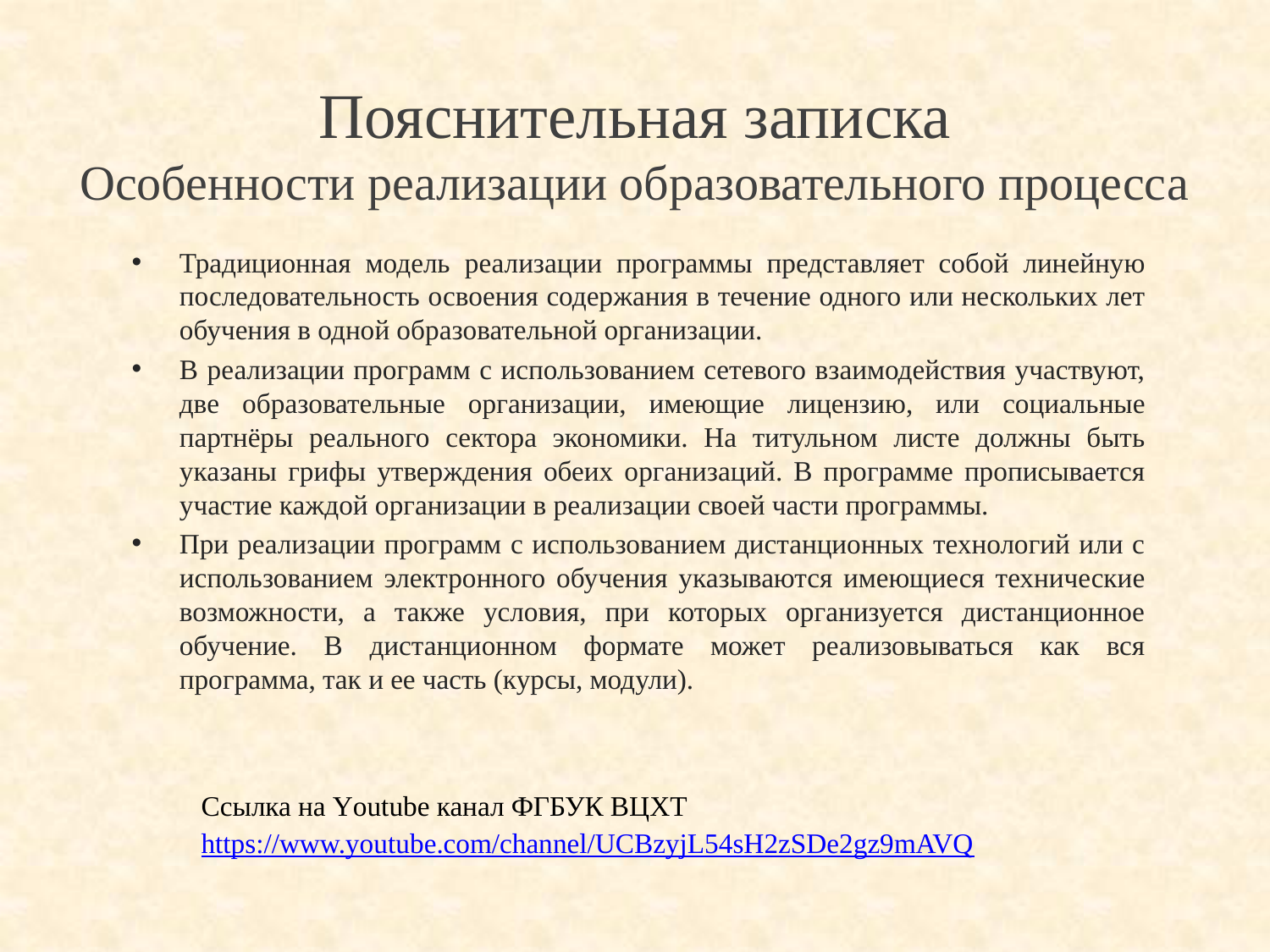

# Пояснительная записка Особенности реализации образовательного процесса
Традиционная модель реализации программы представляет собой линейную последовательность освоения содержания в течение одного или нескольких лет обучения в одной образовательной организации.
В реализации программ с использованием сетевого взаимодействия участвуют, две образовательные организации, имеющие лицензию, или социальные партнёры реального сектора экономики. На титульном листе должны быть указаны грифы утверждения обеих организаций. В программе прописывается участие каждой организации в реализации своей части программы.
При реализации программ с использованием дистанционных технологий или с использованием электронного обучения указываются имеющиеся технические возможности, а также условия, при которых организуется дистанционное обучение. В дистанционном формате может реализовываться как вся программа, так и ее часть (курсы, модули).

Ссылка на Youtube канал ФГБУК ВЦХТ https://www.youtube.com/channel/UCBzyjL54sH2zSDe2gz9mAVQ